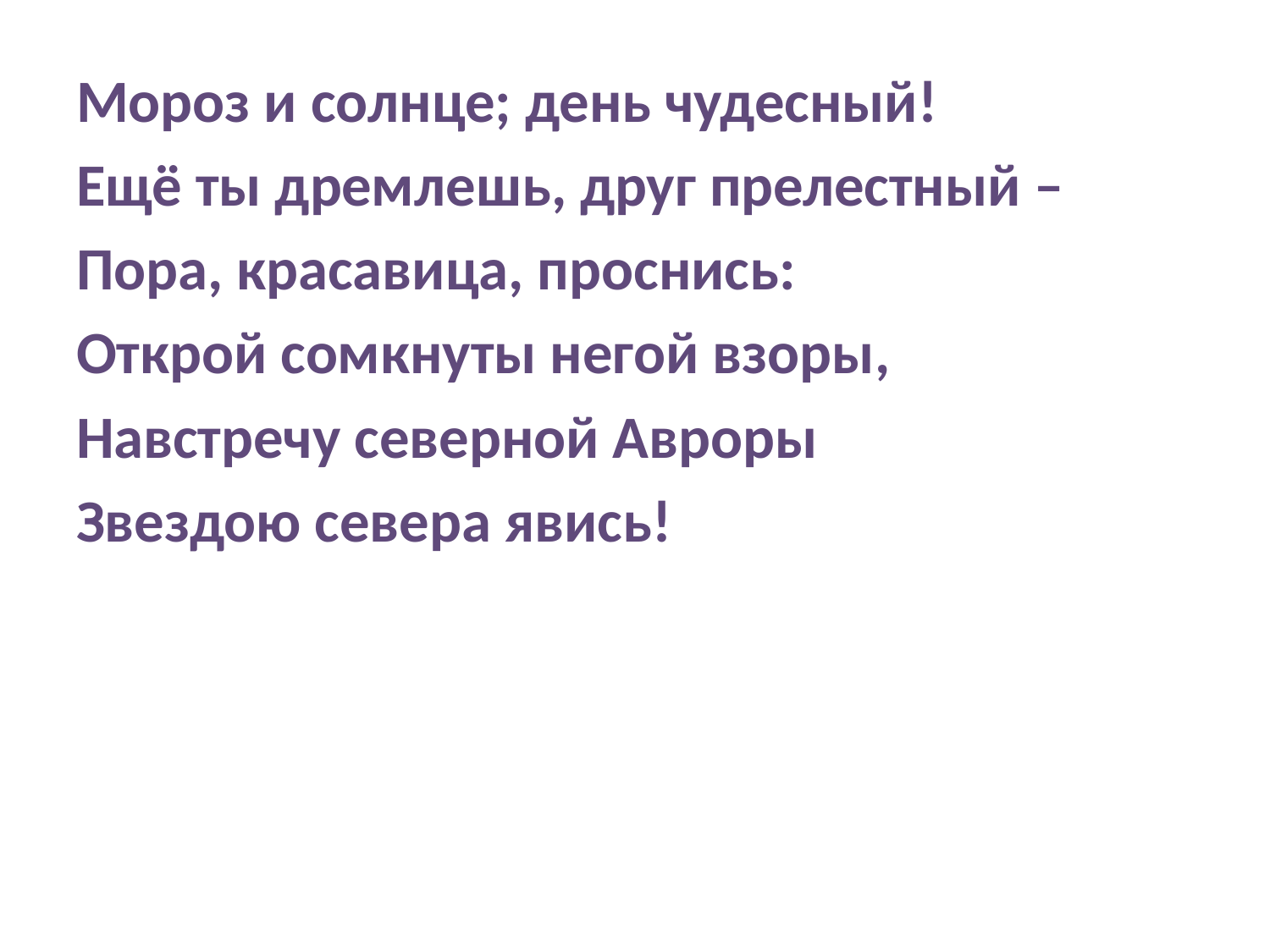

Мороз и солнце; день чудесный!
Ещё ты дремлешь, друг прелестный –
Пора, красавица, проснись:
Открой сомкнуты негой взоры,
Навстречу северной Авроры
Звездою севера явись!